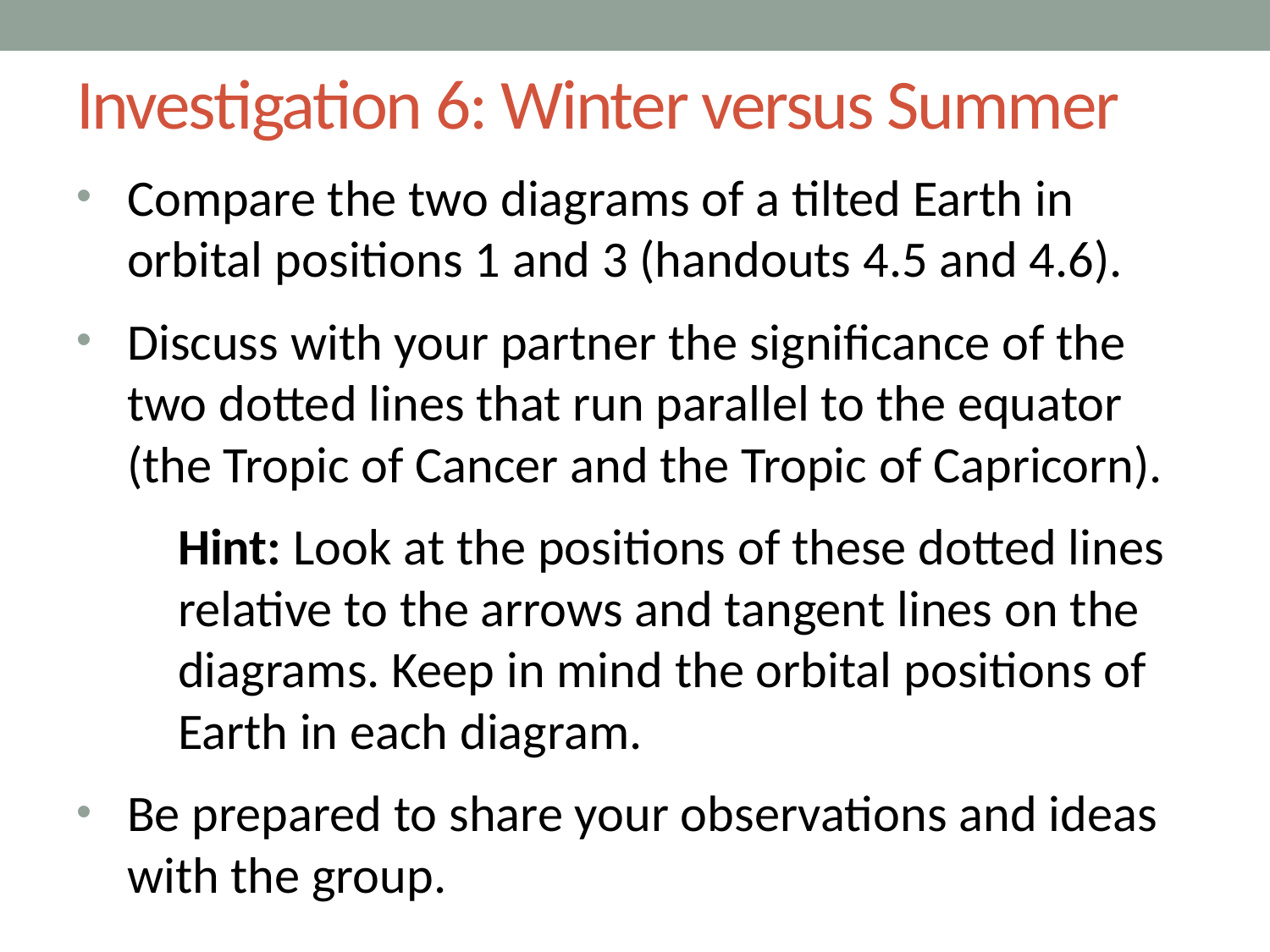

# Investigation 6: Winter versus Summer
Compare the two diagrams of a tilted Earth in
orbital positions 1 and 3 (handouts 4.5 and 4.6).
Discuss with your partner the significance of the
two dotted lines that run parallel to the equator
(the Tropic of Cancer and the Tropic of Capricorn).
Hint: Look at the positions of these dotted lines relative to the arrows and tangent lines on the diagrams. Keep in mind the orbital positions of Earth in each diagram.
Be prepared to share your observations and ideas with the group.